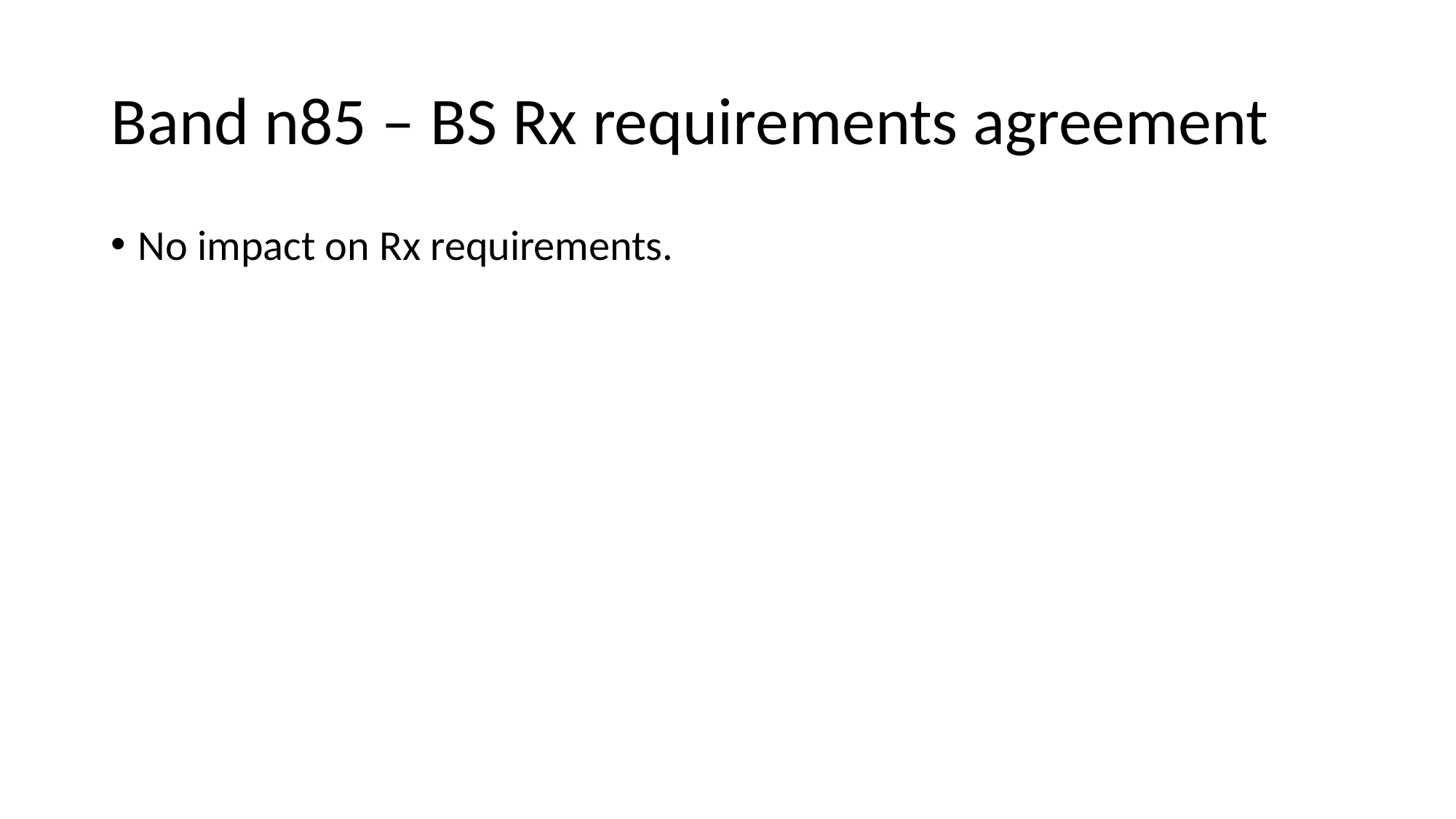

# Band n85 – BS Rx requirements agreement
No impact on Rx requirements.